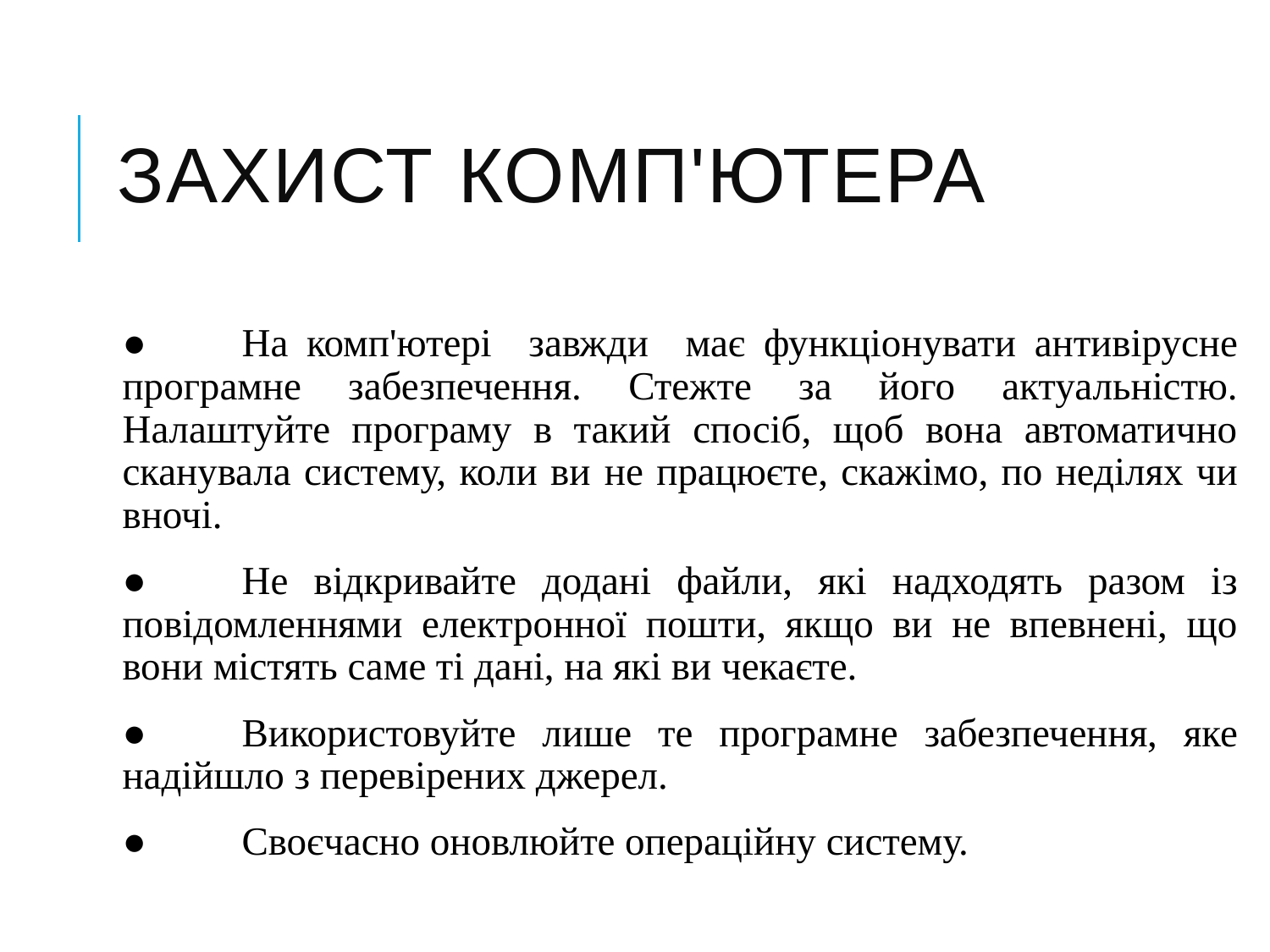

# Захист Комп'ютера
●	На комп'ютері  завжди  має функціонувати антивірусне програмне забезпечення. Стежте за його актуальністю. Налаштуйте програму в такий спосіб, щоб вона автоматично сканувала систему, коли ви не працюєте, скажімо, по неділях чи вночі.
●	Не відкривайте додані файли, які надходять разом із повідомленнями електронної пошти, якщо ви не впевнені, що вони містять саме ті дані, на які ви чекаєте.
●	Використовуйте лише те програмне забезпечення, яке надійшло з перевірених джерел.
●	Своєчасно оновлюйте операційну систему.